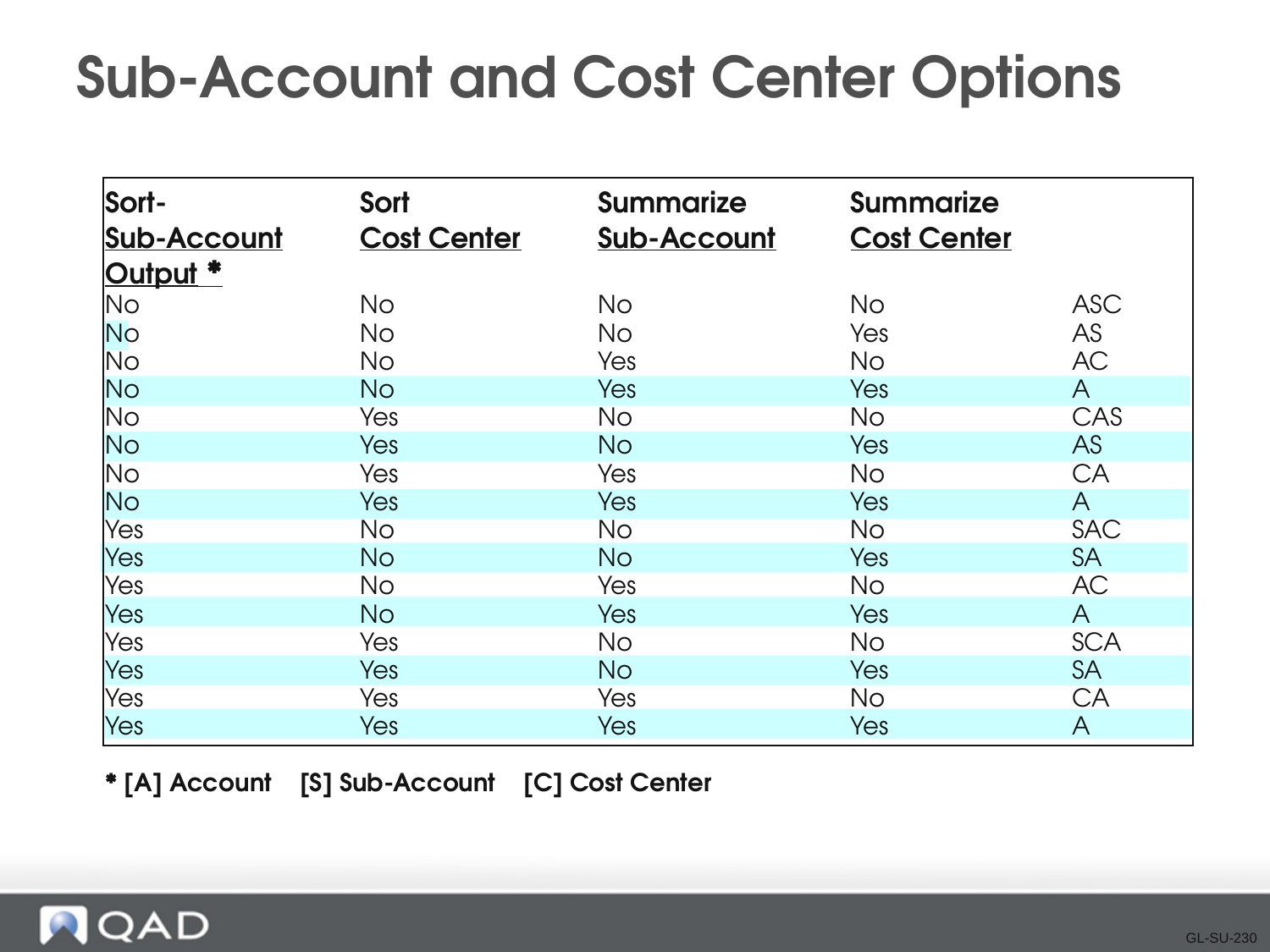

# Sub-Account and Cost Center Options

Sort-	Sort	Summarize	Summarize
Sub-Account	Cost Center	Sub-Account	Cost Center	Output *
No	No	No	No	ASC
No	No	No	Yes	AS
No	No	Yes	No	AC
No	No	Yes	Yes	A
No	Yes	No	No	CAS
No	Yes	No	Yes	AS
No	Yes	Yes	No	CA
No	Yes	Yes	Yes	A
Yes	No	No	No	SAC
Yes	No	No	Yes	SA
Yes	No	Yes	No	AC
Yes	No	Yes	Yes	A
Yes	Yes	No	No	SCA
Yes	Yes	No	Yes	SA
Yes	Yes	Yes	No	CA
Yes	Yes	Yes	Yes	A

* [A] Account    [S] Sub-Account    [C] Cost Center

GL-SU-230